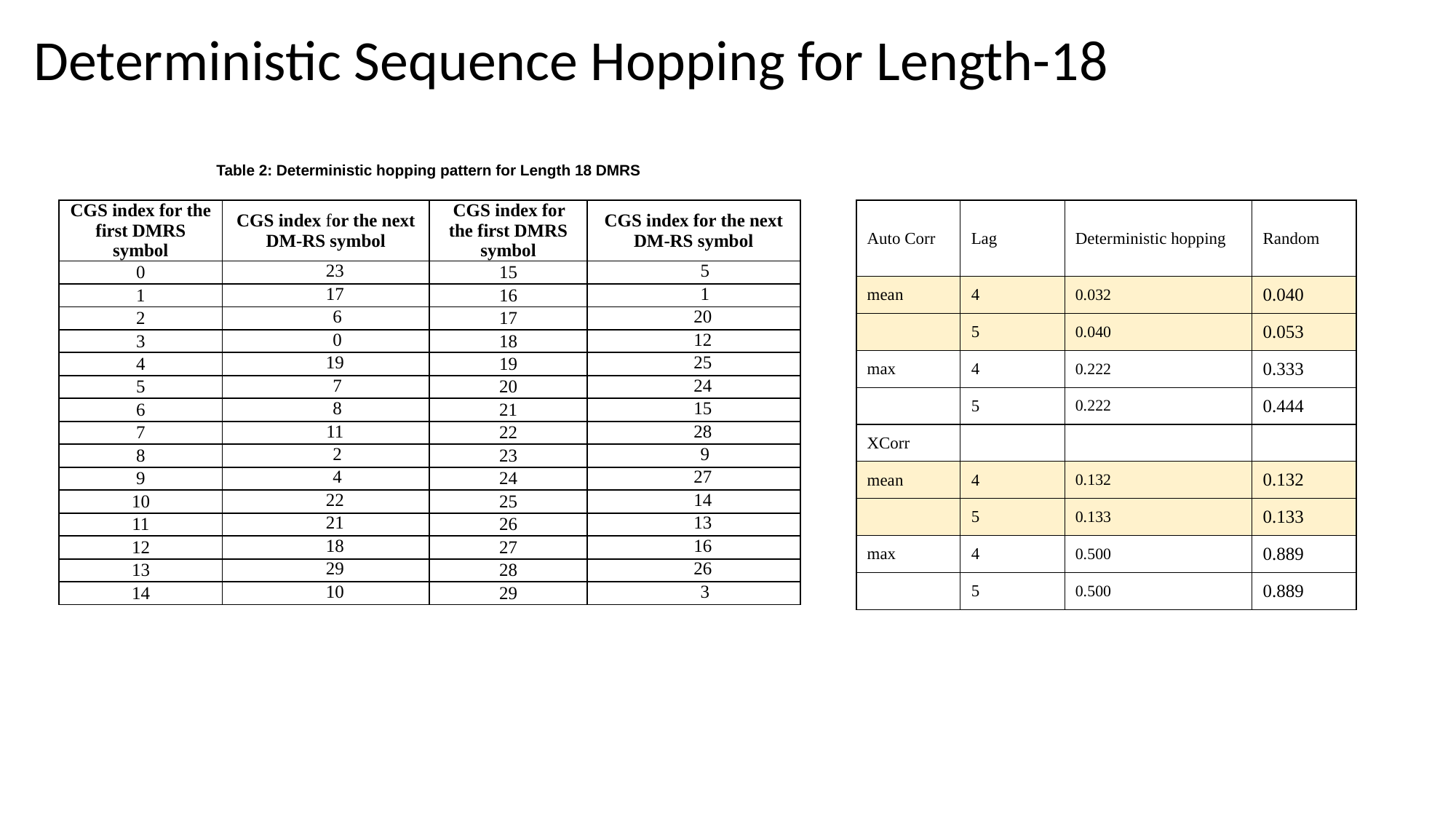

# Deterministic Sequence Hopping for Length-18
Table 2: Deterministic hopping pattern for Length 18 DMRS
| CGS index for the first DMRS symbol | CGS index for the next DM-RS symbol | CGS index for the first DMRS symbol | CGS index for the next DM-RS symbol |
| --- | --- | --- | --- |
| 0 | 23 | 15 | 5 |
| 1 | 17 | 16 | 1 |
| 2 | 6 | 17 | 20 |
| 3 | 0 | 18 | 12 |
| 4 | 19 | 19 | 25 |
| 5 | 7 | 20 | 24 |
| 6 | 8 | 21 | 15 |
| 7 | 11 | 22 | 28 |
| 8 | 2 | 23 | 9 |
| 9 | 4 | 24 | 27 |
| 10 | 22 | 25 | 14 |
| 11 | 21 | 26 | 13 |
| 12 | 18 | 27 | 16 |
| 13 | 29 | 28 | 26 |
| 14 | 10 | 29 | 3 |
| Auto Corr | Lag | Deterministic hopping | Random |
| --- | --- | --- | --- |
| mean | 4 | 0.032 | 0.040 |
|  | 5 | 0.040 | 0.053 |
| max | 4 | 0.222 | 0.333 |
|  | 5 | 0.222 | 0.444 |
| XCorr |  |  |  |
| mean | 4 | 0.132 | 0.132 |
|  | 5 | 0.133 | 0.133 |
| max | 4 | 0.500 | 0.889 |
|  | 5 | 0.500 | 0.889 |